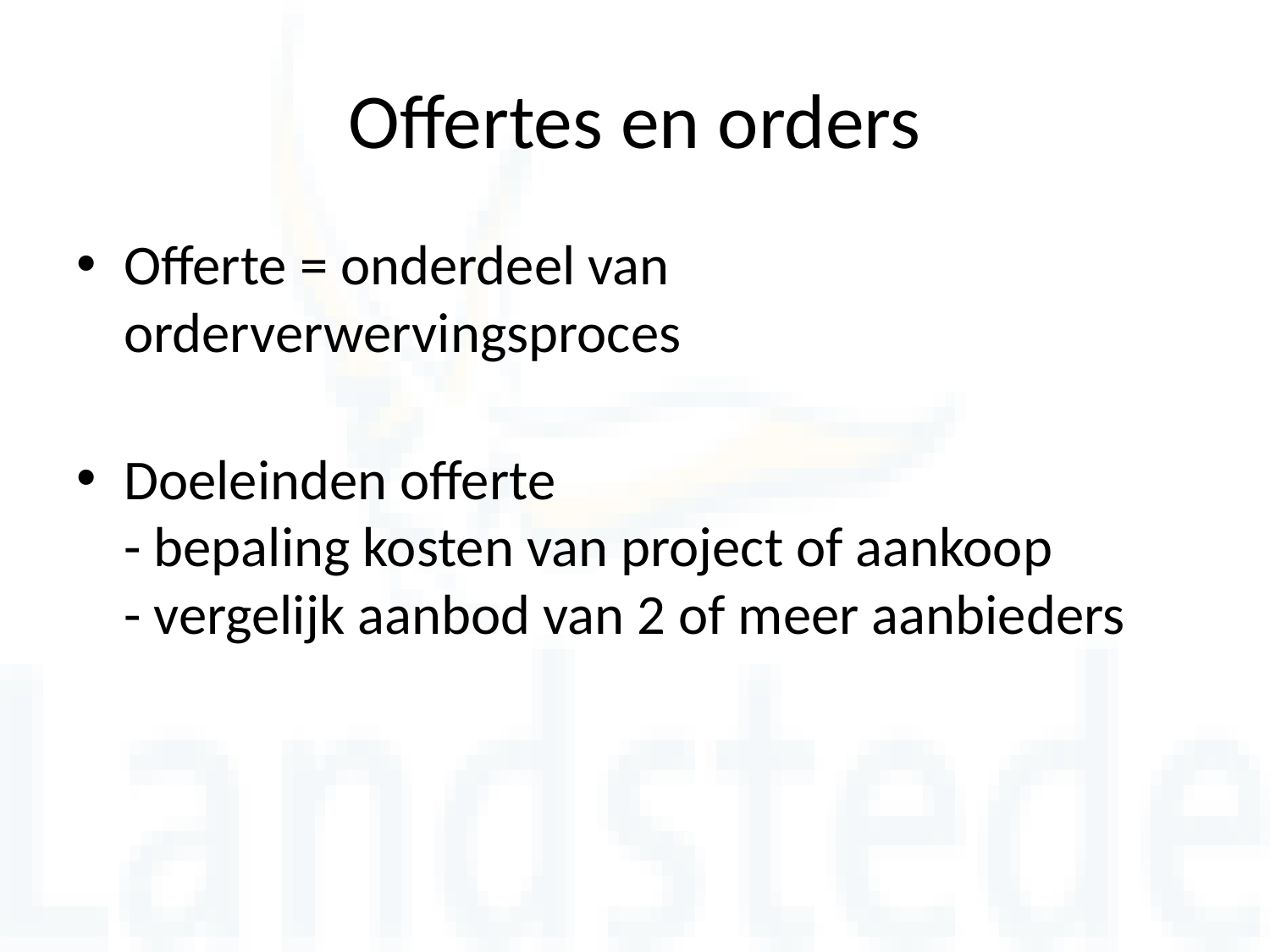

# Offertes en orders
Offerte = onderdeel van orderverwervingsproces
Doeleinden offerte
- bepaling kosten van project of aankoop
- vergelijk aanbod van 2 of meer aanbieders